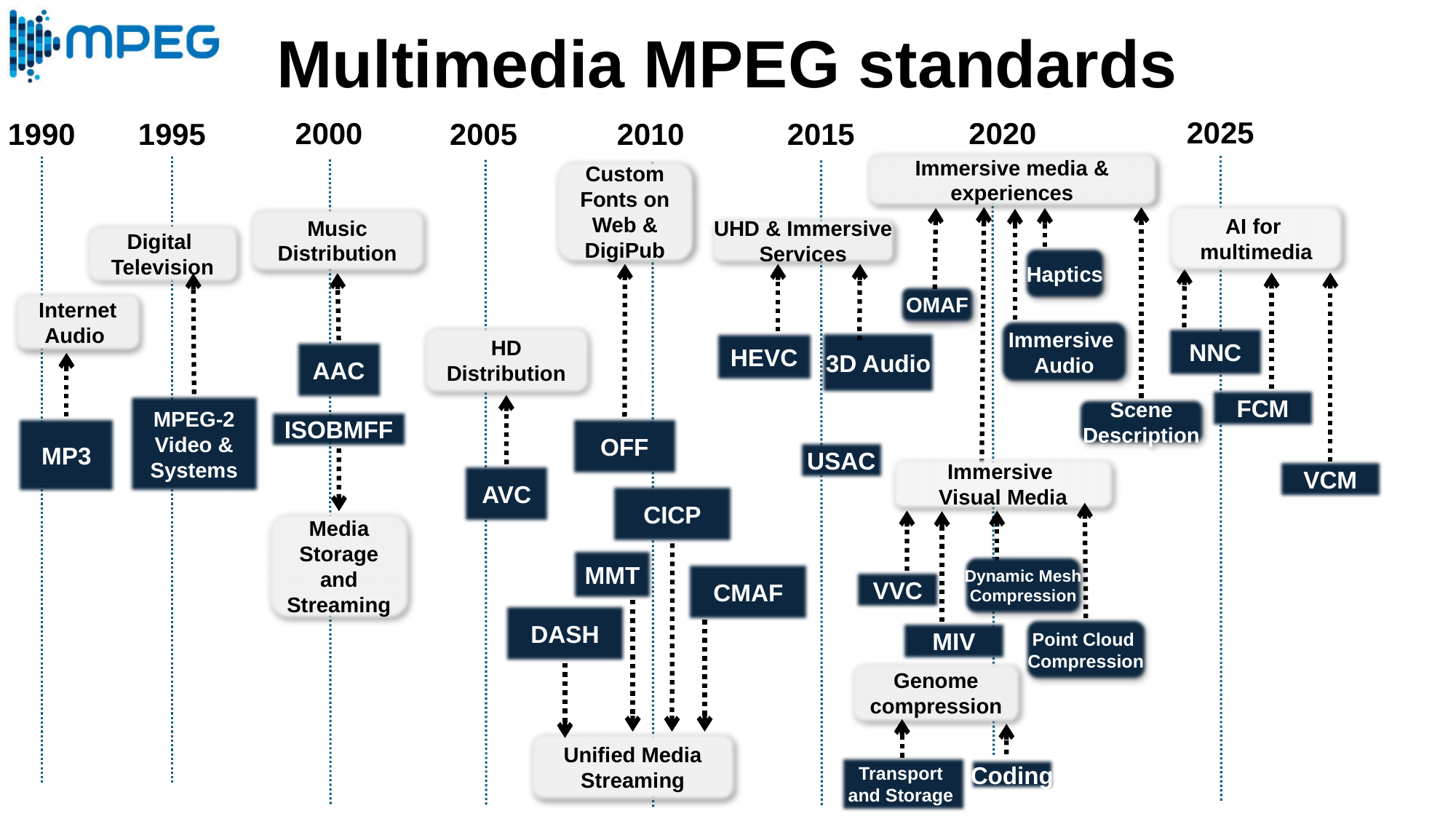

Multimedia MPEG standards
2025
2000
2020
2010
1990
1995
2005
2015
Immersive media & experiences
Custom Fonts on Web & DigiPub
AI for
multimedia
Music Distribution
UHD & Immersive
Services
Digital
Television
Haptics
OMAF
Internet
Audio
Immersive
Audio
HD Distribution
NNC
3D Audio
HEVC
AAC
FCM
MPEG-2 Video & Systems
Scene
Description
ISOBMFF
OFF
MP3
USAC
Immersive
Visual Media
VCM
AVC
CICP
Media Storage and Streaming
MMT
Dynamic Mesh
Compression
CMAF
VVC
DASH
Point Cloud
Compression
MIV
Genome compression
Unified Media
Streaming
Transport
and Storage
Coding